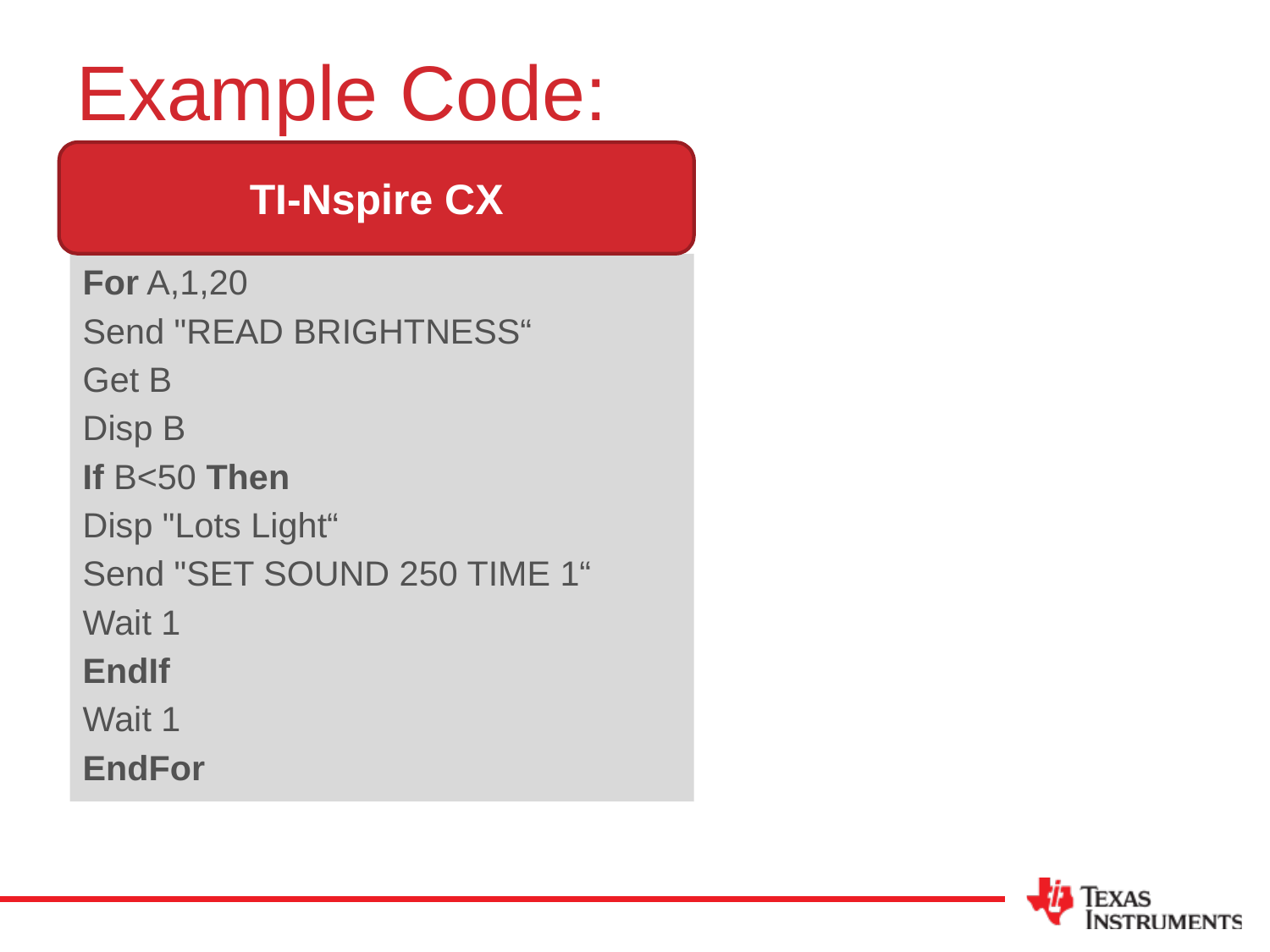

# Example Code:
TI-Nspire CX
For A,1,20
Send "READ BRIGHTNESS“
Get B
Disp B
If B<50 Then
Disp "Lots Light“
Send "SET SOUND 250 TIME 1“
Wait 1
EndIf
Wait 1
EndFor